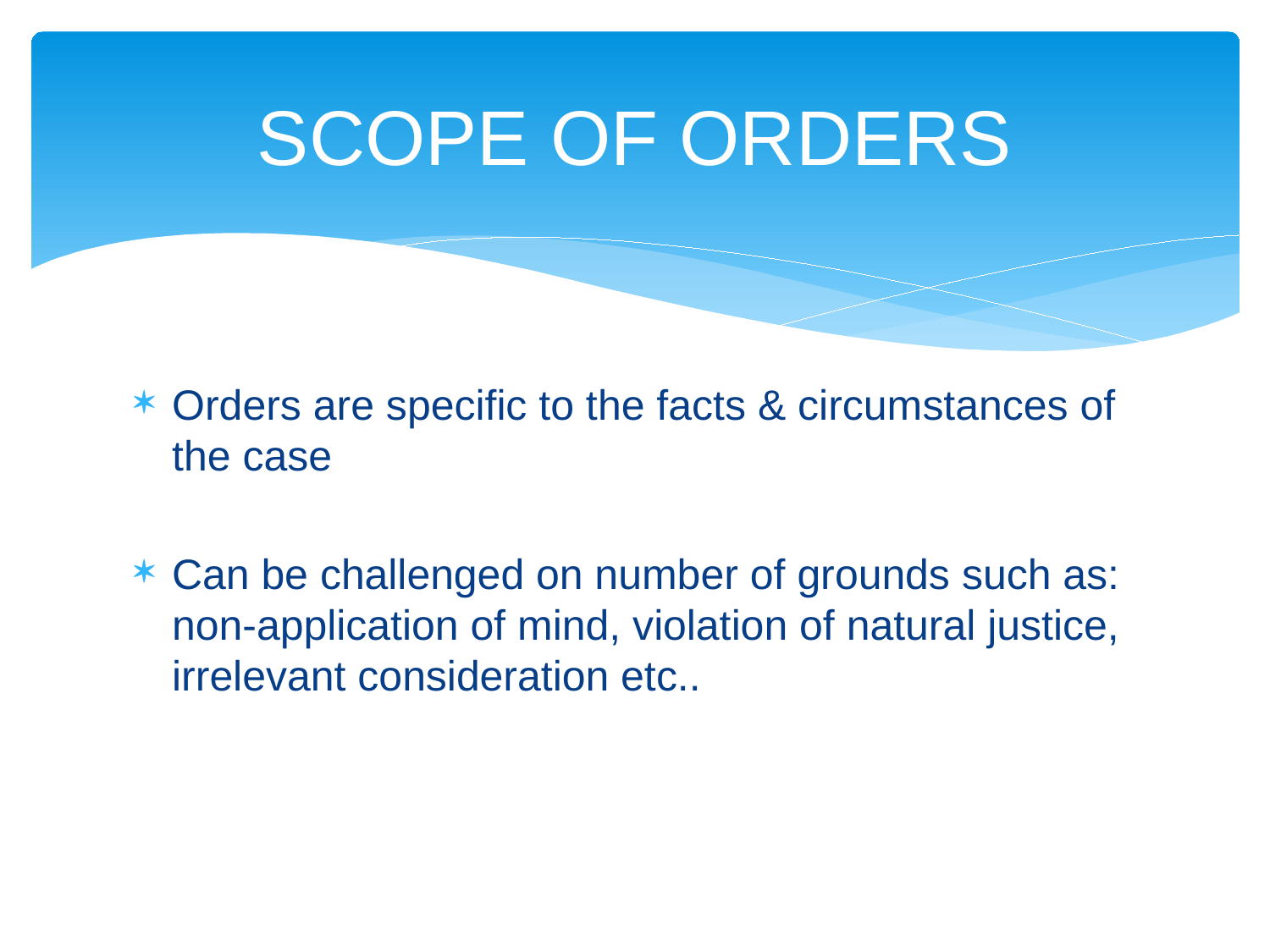

# SCOPE OF ORDERS
Orders are specific to the facts & circumstances of the case

Can be challenged on number of grounds such as: non-application of mind, violation of natural justice, irrelevant consideration etc..